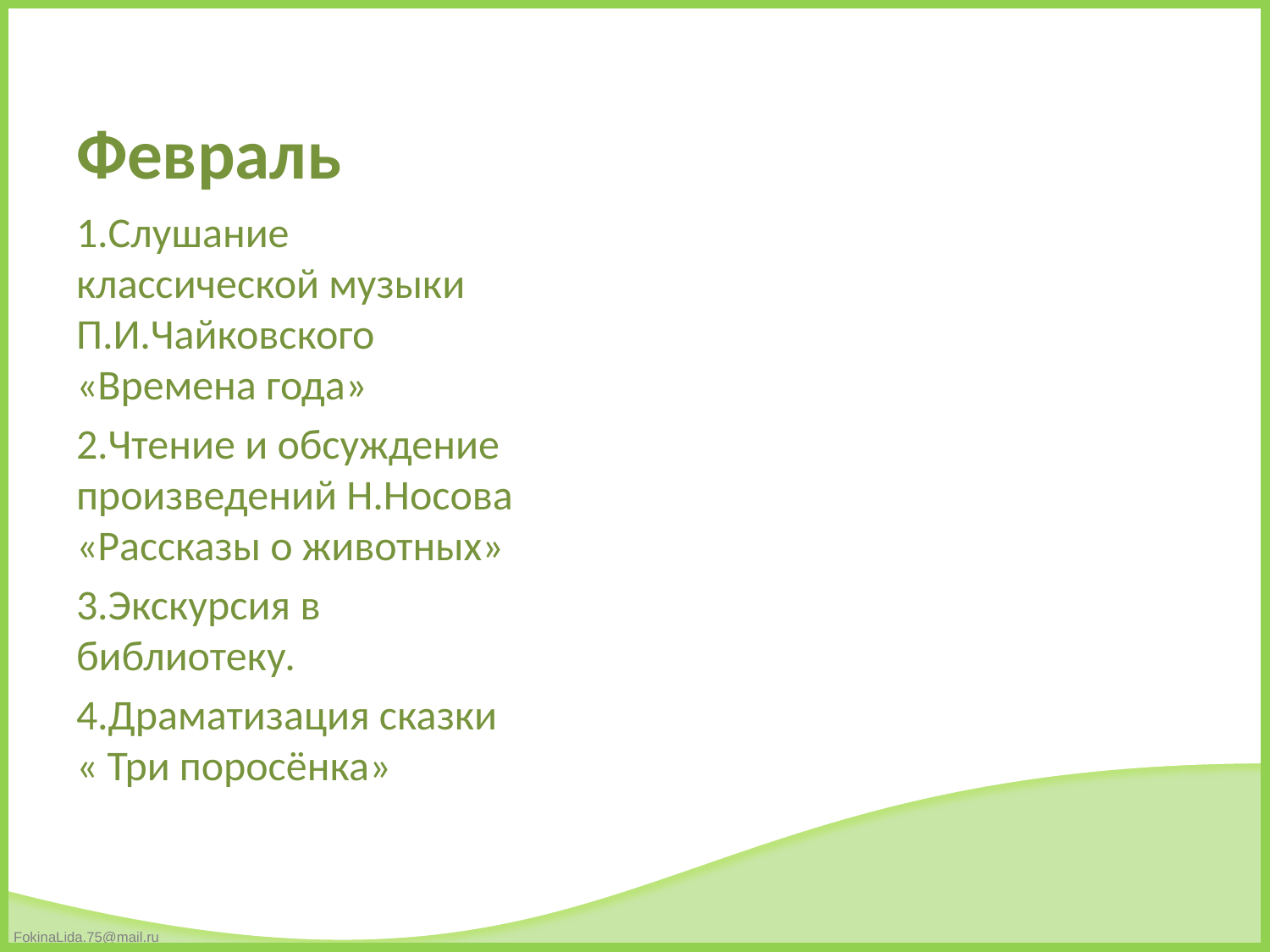

# Февраль

1.Слушание классической музыки П.И.Чайковского «Времена года»
2.Чтение и обсуждение произведений Н.Носова «Рассказы о животных»
3.Экскурсия в библиотеку.
4.Драматизация сказки « Три поросёнка»